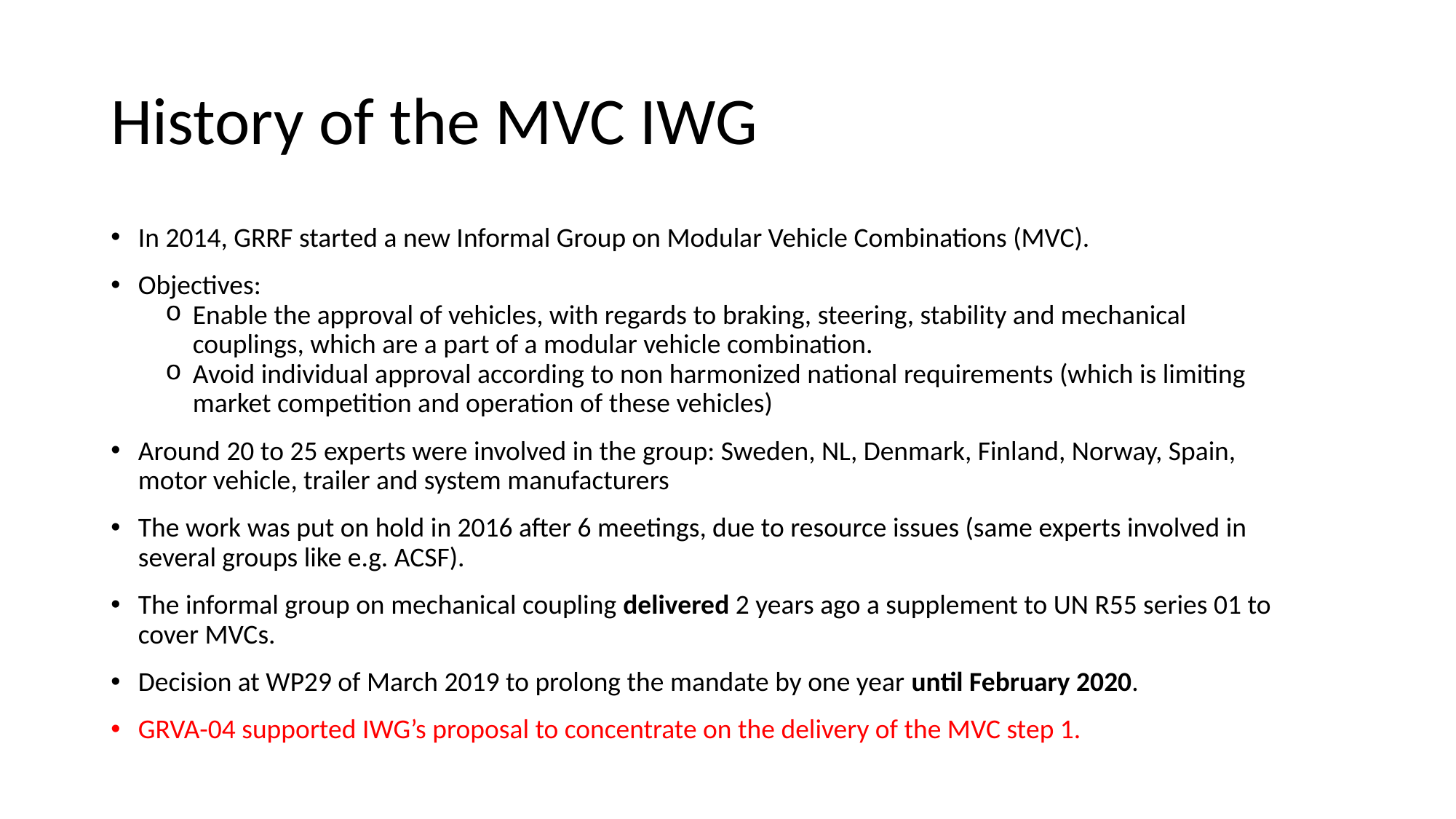

# History of the MVC IWG
In 2014, GRRF started a new Informal Group on Modular Vehicle Combinations (MVC).
Objectives:
Enable the approval of vehicles, with regards to braking, steering, stability and mechanical couplings, which are a part of a modular vehicle combination.
Avoid individual approval according to non harmonized national requirements (which is limiting market competition and operation of these vehicles)
Around 20 to 25 experts were involved in the group: Sweden, NL, Denmark, Finland, Norway, Spain, motor vehicle, trailer and system manufacturers
The work was put on hold in 2016 after 6 meetings, due to resource issues (same experts involved in several groups like e.g. ACSF).
The informal group on mechanical coupling delivered 2 years ago a supplement to UN R55 series 01 to cover MVCs.
Decision at WP29 of March 2019 to prolong the mandate by one year until February 2020.
GRVA-04 supported IWG’s proposal to concentrate on the delivery of the MVC step 1.